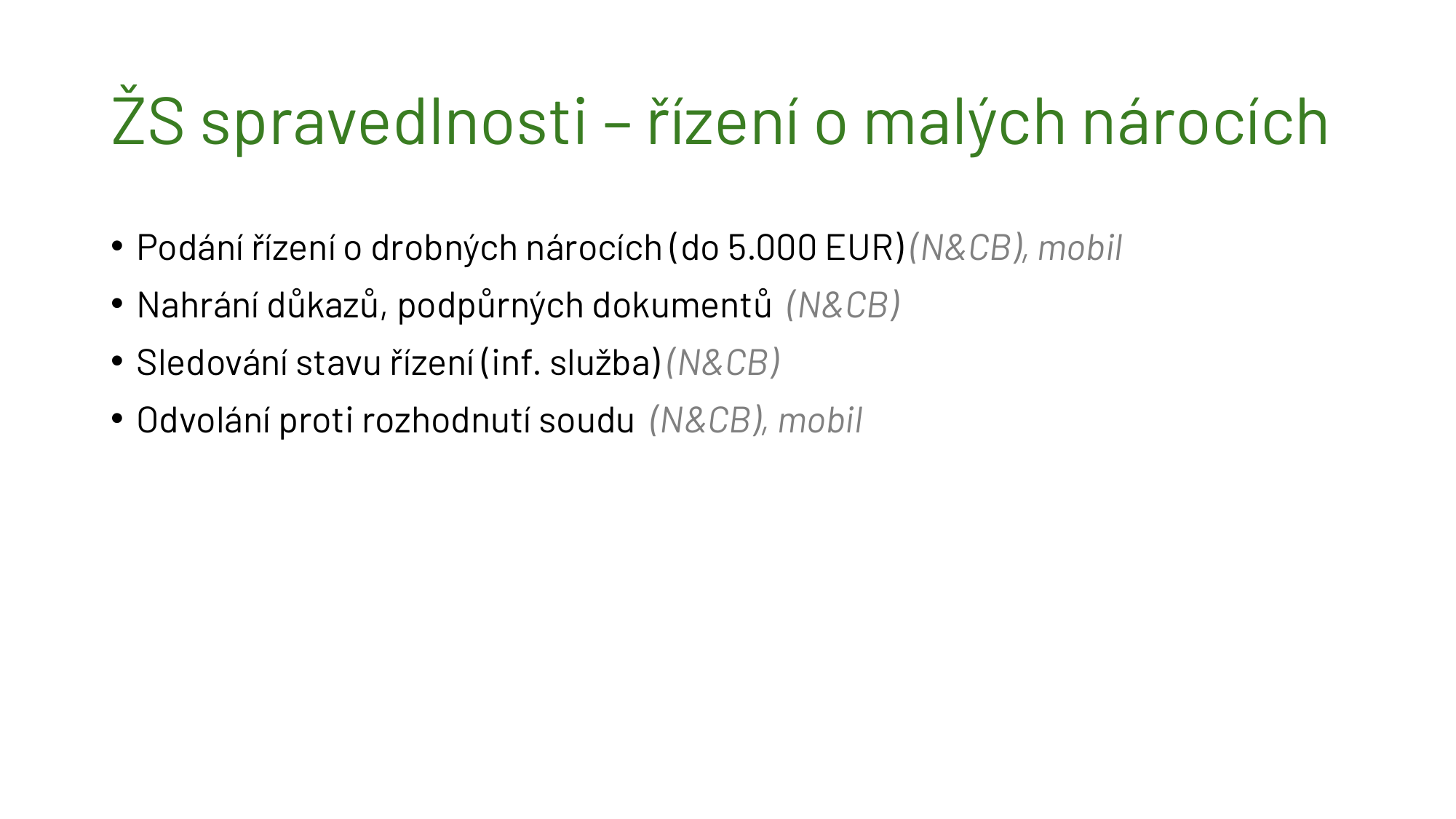

# ŽS spravedlnosti – řízení o malých nárocích
Podání řízení o drobných nárocích (do 5.000 EUR) (N&CB), mobil
Nahrání důkazů, podpůrných dokumentů  (N&CB)
Sledování stavu řízení (inf. služba) (N&CB)
Odvolání proti rozhodnutí soudu  (N&CB), mobil